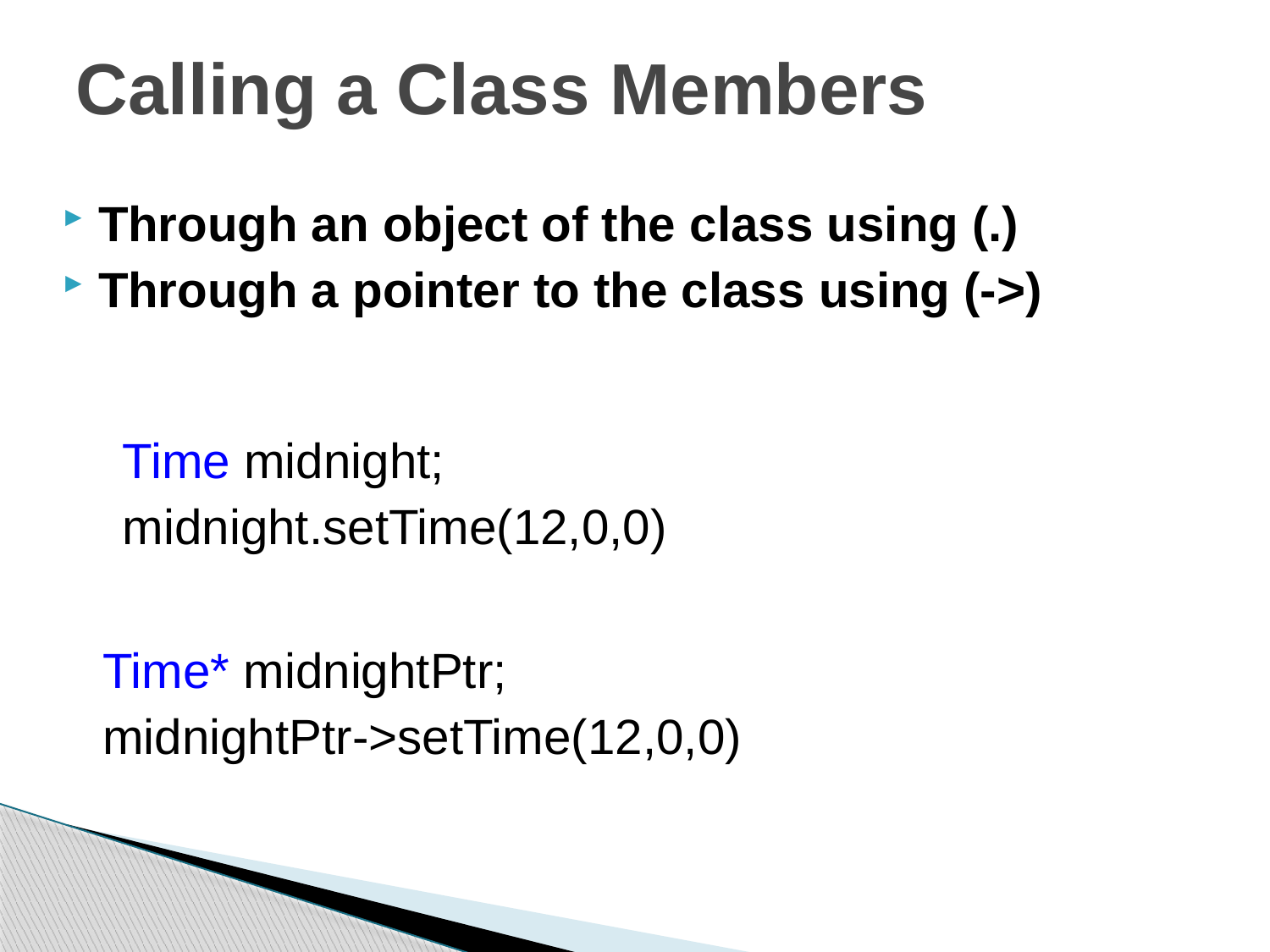

# Calling a Class Members
Through an object of the class using (.)
Through a pointer to the class using (->)
Time midnight;
midnight.setTime(12,0,0)

Time* midnightPtr;
midnightPtr->setTime(12,0,0)